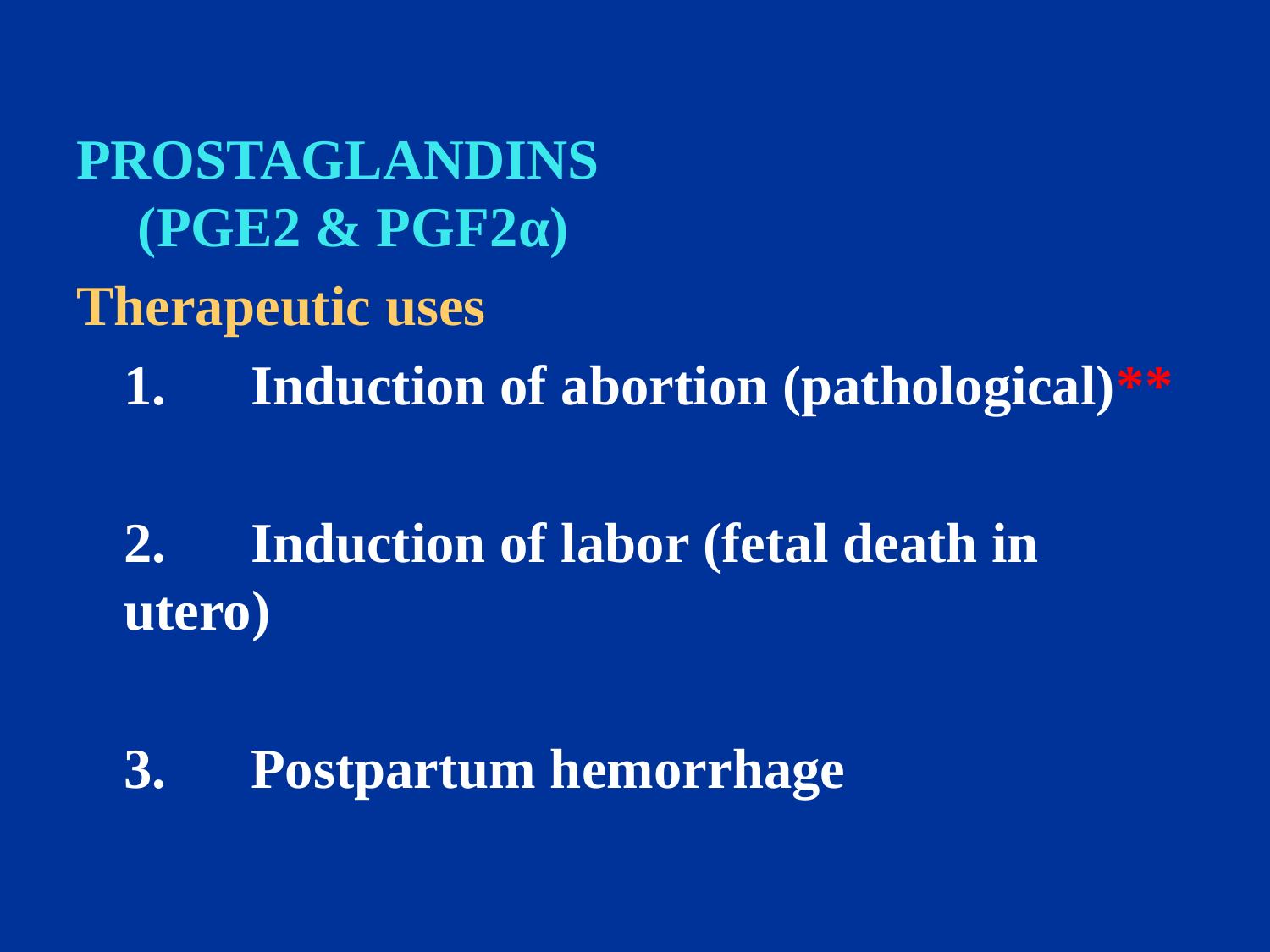

PROSTAGLANDINS
 (PGE2 & PGF2α)
Therapeutic uses
	1.	Induction of abortion (pathological)**

	2.	Induction of labor (fetal death in utero)

	3.	Postpartum hemorrhage